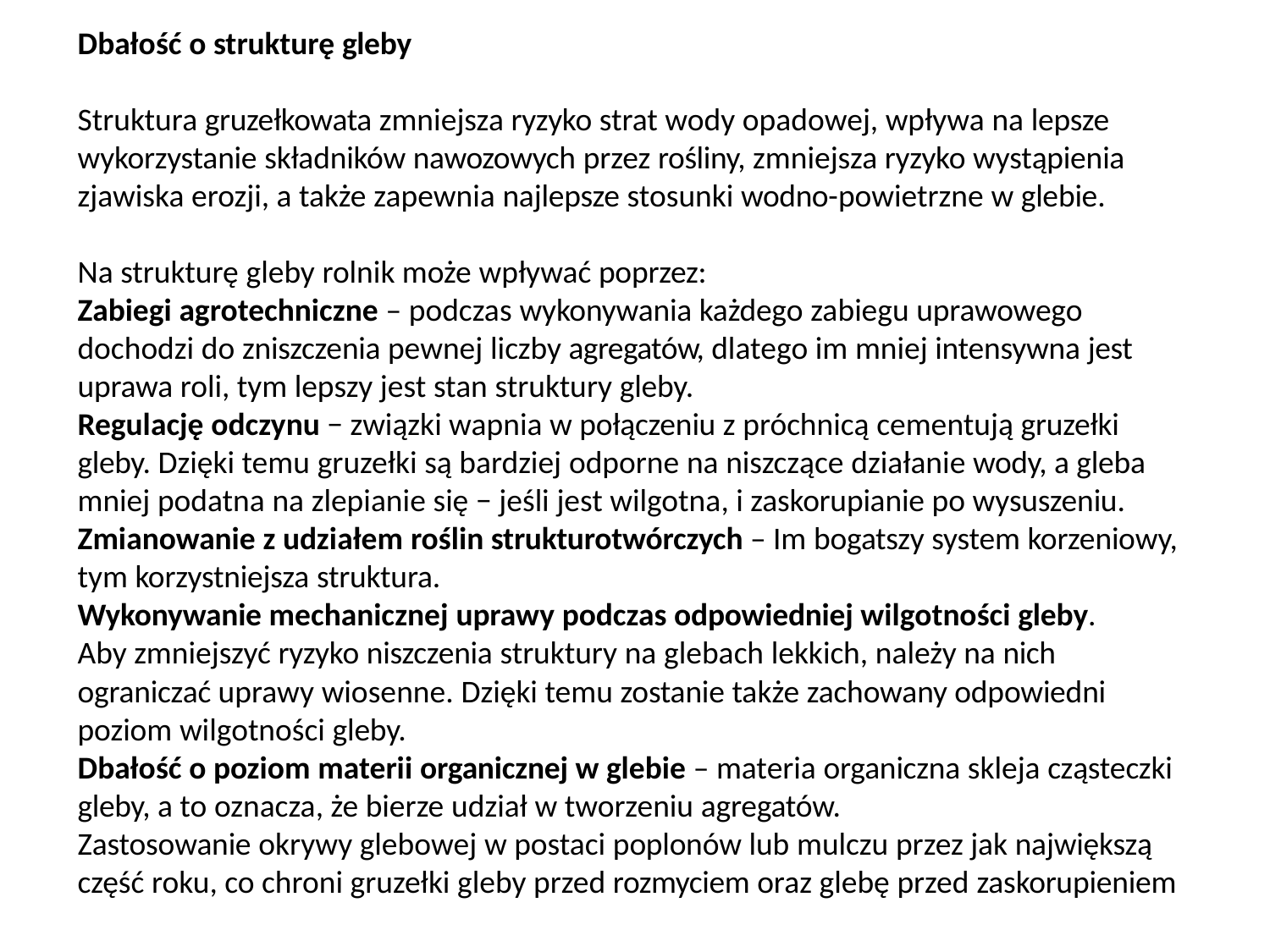

Dbałość o strukturę gleby
Struktura gruzełkowata zmniejsza ryzyko strat wody opadowej, wpływa na lepsze wykorzystanie składników nawozowych przez rośliny, zmniejsza ryzyko wystąpienia zjawiska erozji, a także zapewnia najlepsze stosunki wodno-powietrzne w glebie.
Na strukturę gleby rolnik może wpływać poprzez:
Zabiegi agrotechniczne – podczas wykonywania każdego zabiegu uprawowego
dochodzi do zniszczenia pewnej liczby agregatów, dlatego im mniej intensywna jest uprawa roli, tym lepszy jest stan struktury gleby.
Regulację odczynu − związki wapnia w połączeniu z próchnicą cementują gruzełki gleby. Dzięki temu gruzełki są bardziej odporne na niszczące działanie wody, a gleba mniej podatna na zlepianie się − jeśli jest wilgotna, i zaskorupianie po wysuszeniu.
Zmianowanie z udziałem roślin strukturotwórczych – Im bogatszy system korzeniowy, tym korzystniejsza struktura.
Wykonywanie mechanicznej uprawy podczas odpowiedniej wilgotności gleby.
Aby zmniejszyć ryzyko niszczenia struktury na glebach lekkich, należy na nich
ograniczać uprawy wiosenne. Dzięki temu zostanie także zachowany odpowiedni poziom wilgotności gleby.
Dbałość o poziom materii organicznej w glebie – materia organiczna skleja cząsteczki gleby, a to oznacza, że bierze udział w tworzeniu agregatów.
Zastosowanie okrywy glebowej w postaci poplonów lub mulczu przez jak największą część roku, co chroni gruzełki gleby przed rozmyciem oraz glebę przed zaskorupieniem